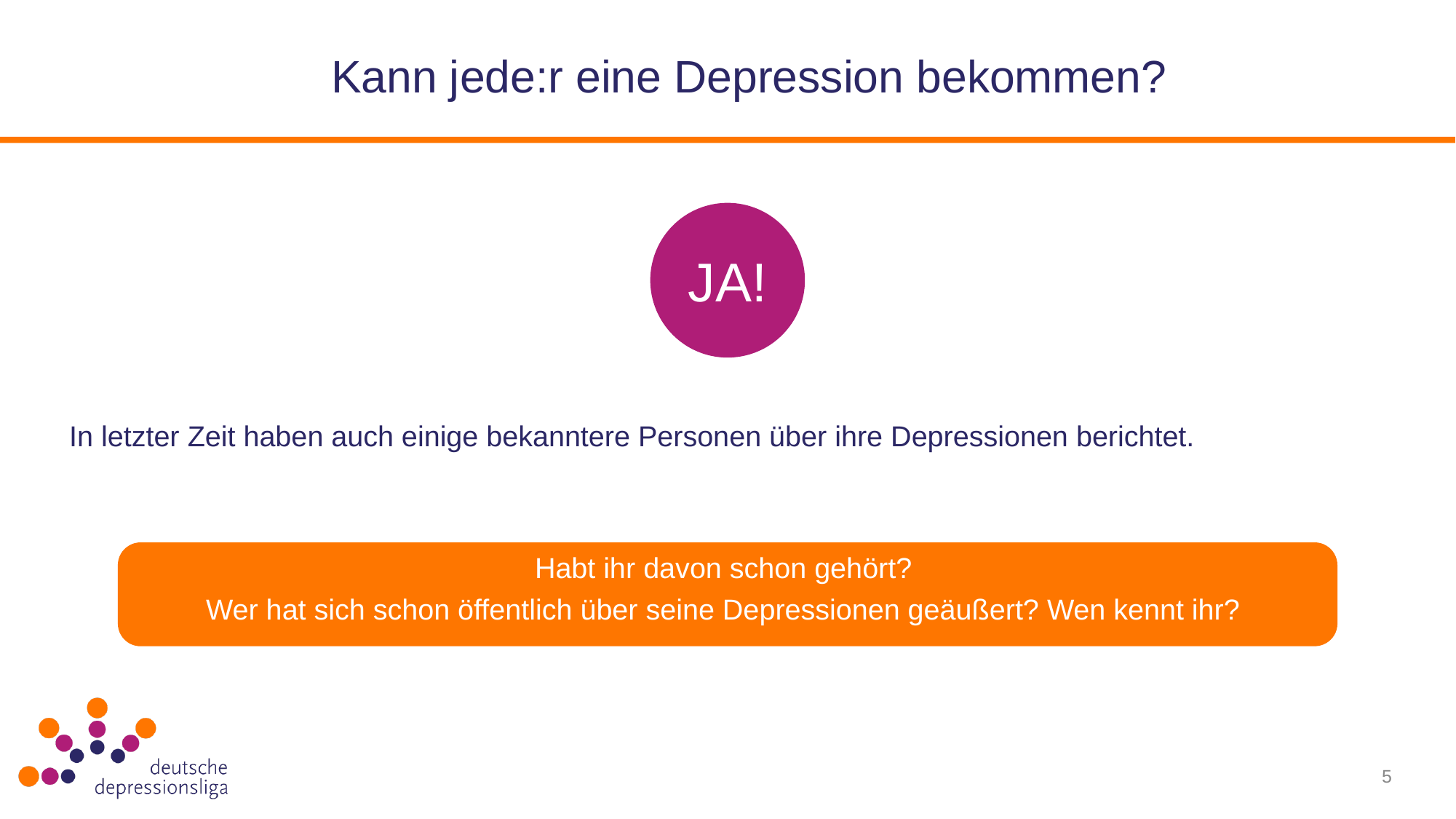

Kann jede:r eine Depression bekommen?

JA!
In letzter Zeit haben auch einige bekanntere Personen über ihre Depressionen berichtet.

Habt ihr davon schon gehört?
Wer hat sich schon öffentlich über seine Depressionen geäußert? Wen kennt ihr?
5